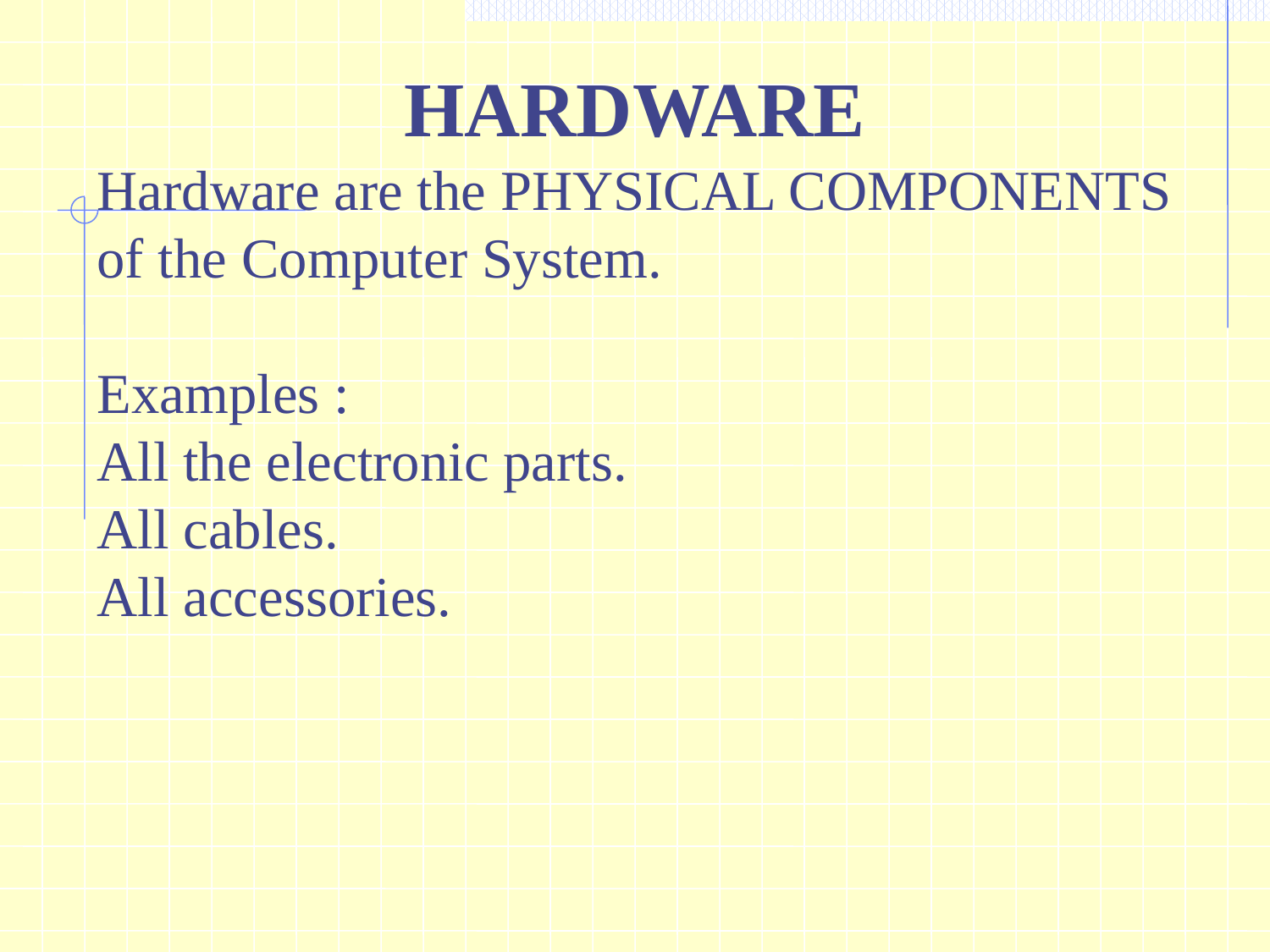

HARDWARE
Hardware are the PHYSICAL COMPONENTS of the Computer System.

Examples :
All the electronic parts.
All cables.
All accessories.